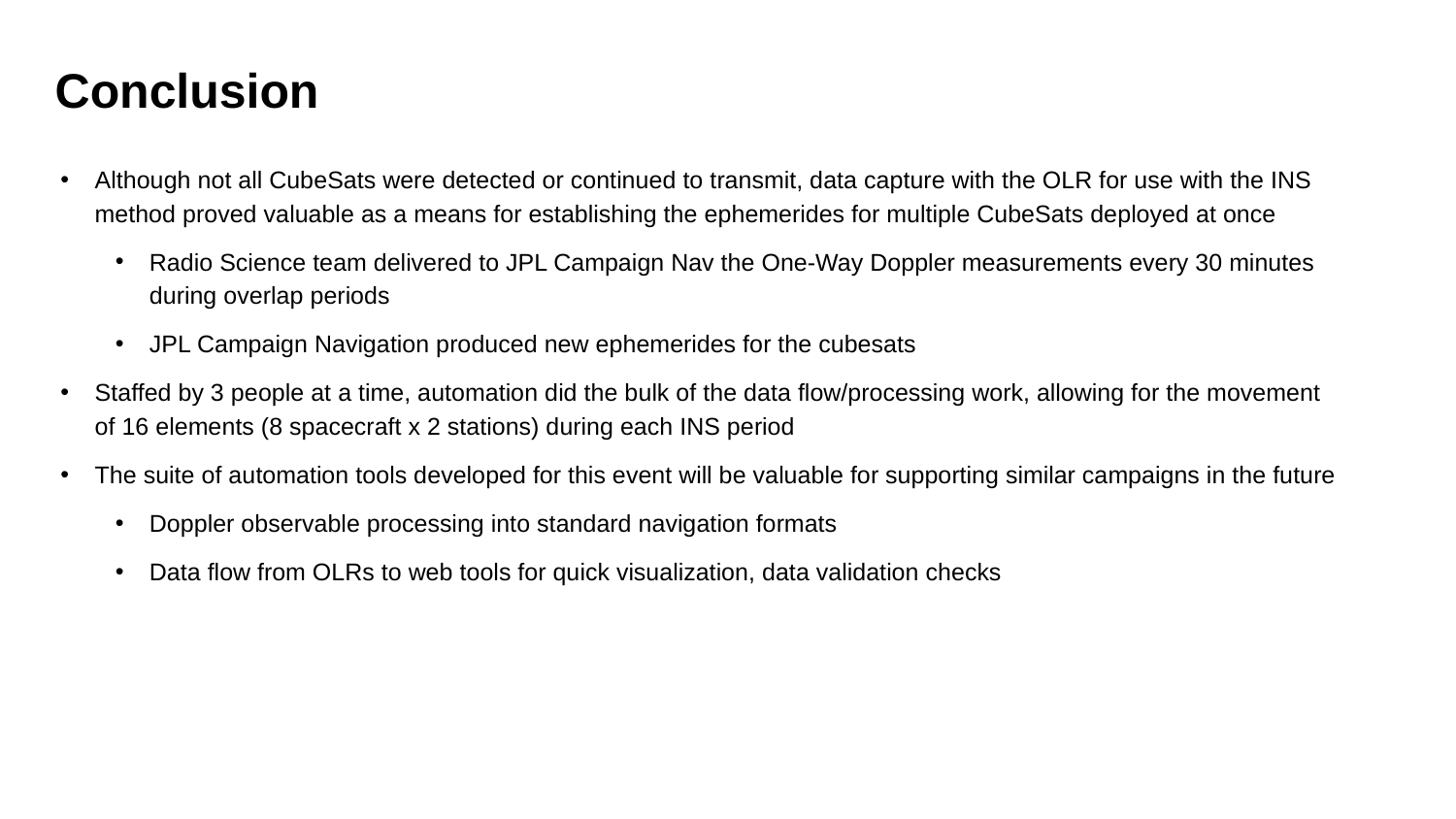

# Conclusion
Although not all CubeSats were detected or continued to transmit, data capture with the OLR for use with the INS method proved valuable as a means for establishing the ephemerides for multiple CubeSats deployed at once
Radio Science team delivered to JPL Campaign Nav the One-Way Doppler measurements every 30 minutes during overlap periods
JPL Campaign Navigation produced new ephemerides for the cubesats
Staffed by 3 people at a time, automation did the bulk of the data flow/processing work, allowing for the movement of 16 elements (8 spacecraft x 2 stations) during each INS period
The suite of automation tools developed for this event will be valuable for supporting similar campaigns in the future
Doppler observable processing into standard navigation formats
Data flow from OLRs to web tools for quick visualization, data validation checks